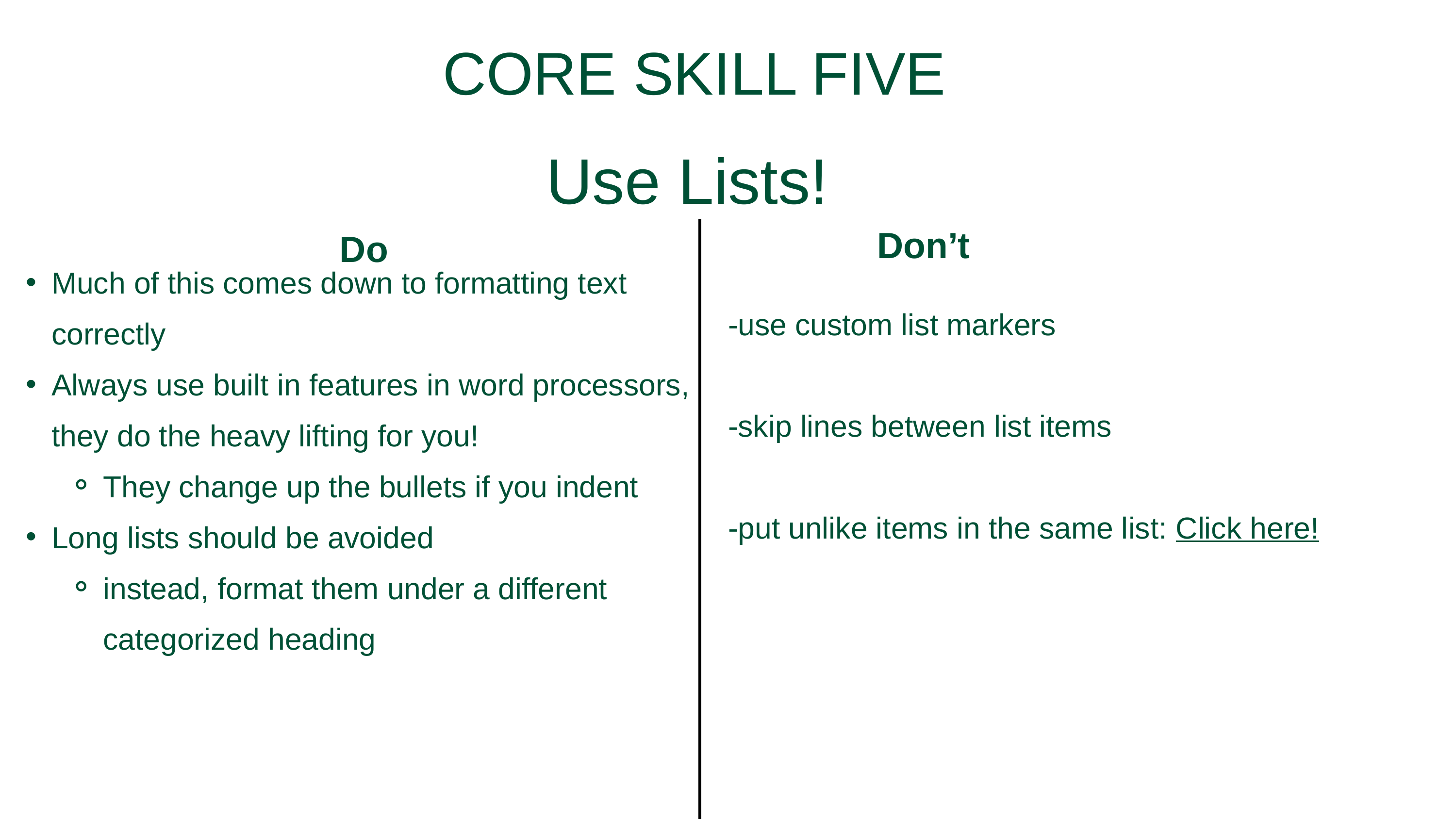

CORE SKILL FIVE
Use Lists!
Don’t

Do

Much of this comes down to formatting text correctly
Always use built in features in word processors, they do the heavy lifting for you!
They change up the bullets if you indent
Long lists should be avoided
instead, format them under a different categorized heading

-use custom list markers

-skip lines between list items

-put unlike items in the same list: Click here!